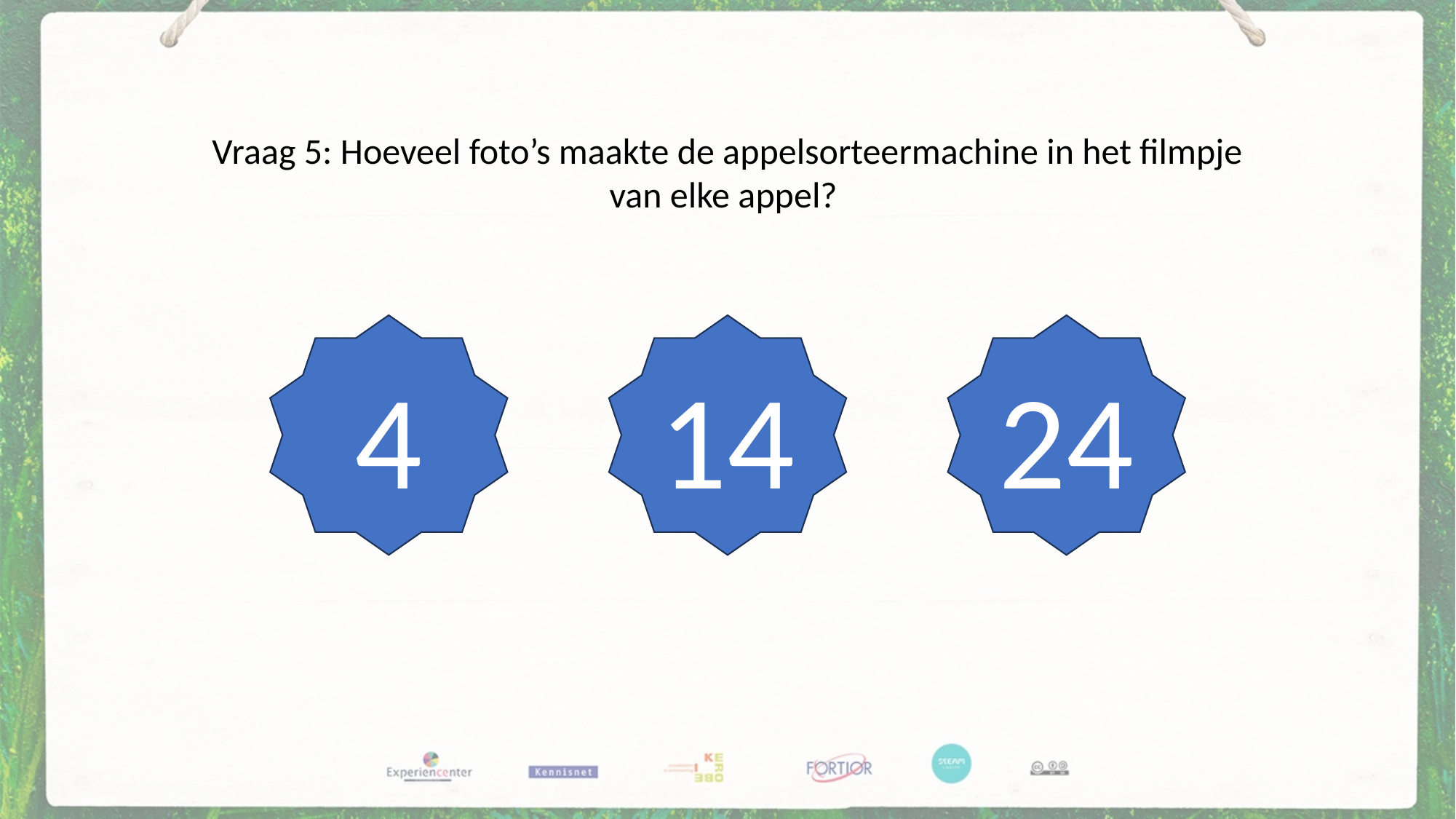

Vraag 5: Hoeveel foto’s maakte de appelsorteermachine in het filmpje van elke appel?
24
14
4